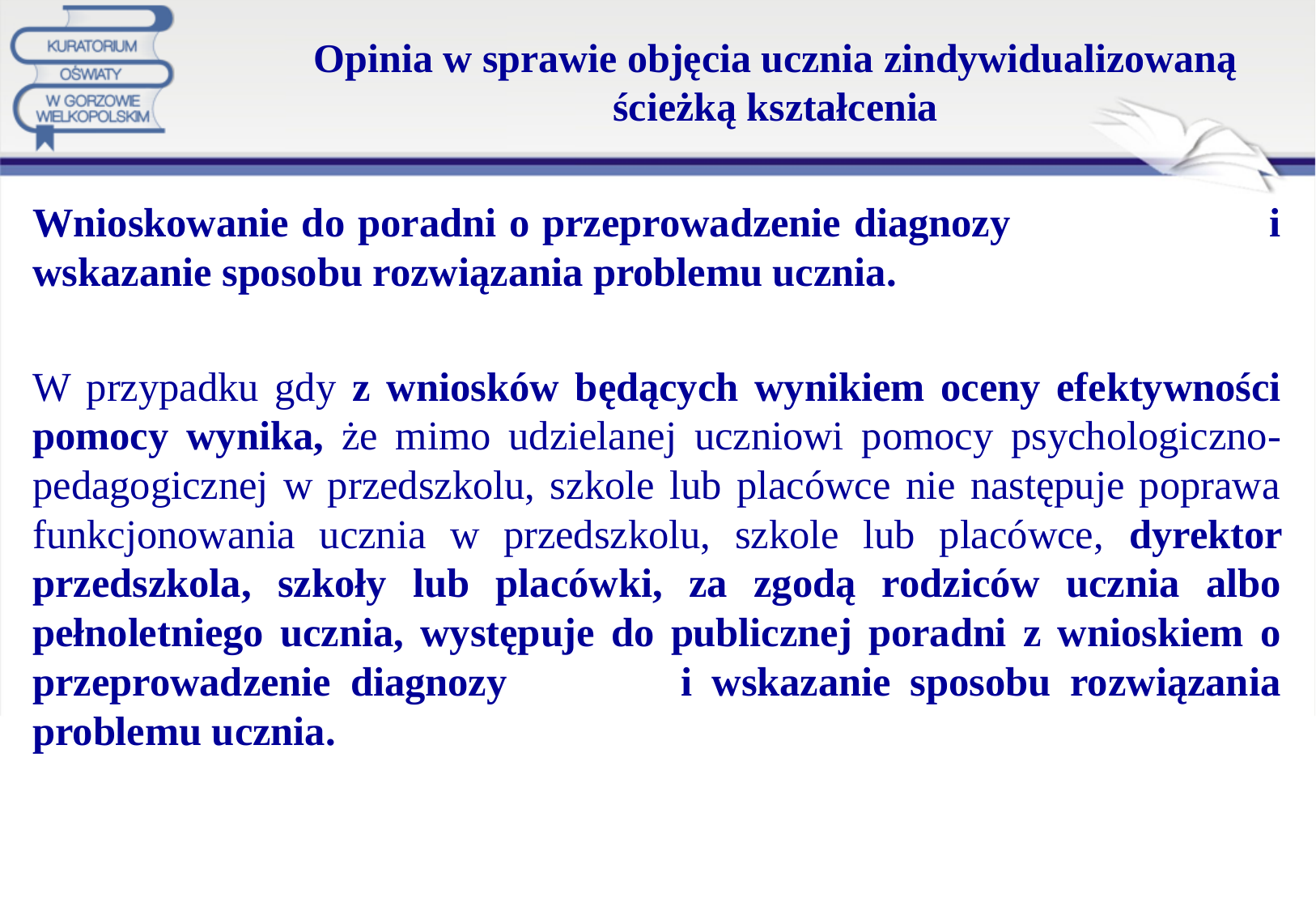

# Opinia w sprawie objęcia ucznia zindywidualizowaną ścieżką kształcenia
Wnioskowanie do poradni o przeprowadzenie diagnozy                    i wskazanie sposobu rozwiązania problemu ucznia.

W przypadku gdy z wniosków będących wynikiem oceny efektywności pomocy wynika, że mimo udzielanej uczniowi pomocy psychologiczno-pedagogicznej w przedszkolu, szkole lub placówce nie następuje poprawa funkcjonowania ucznia w przedszkolu, szkole lub placówce, dyrektor przedszkola, szkoły lub placówki, za zgodą rodziców ucznia albo pełnoletniego ucznia, występuje do publicznej poradni z wnioskiem o przeprowadzenie diagnozy         i wskazanie sposobu rozwiązania problemu ucznia.